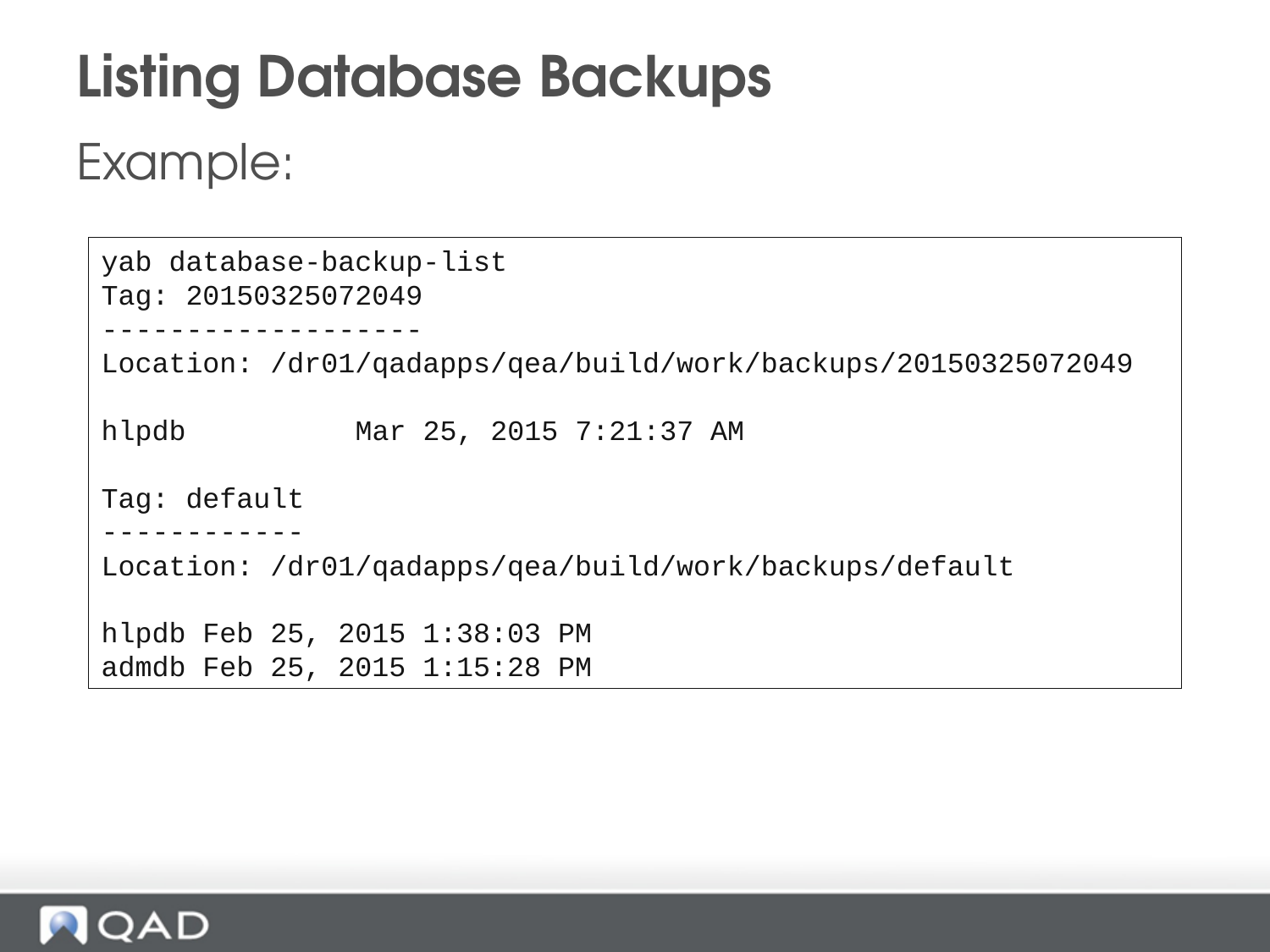

# Listing Database Backups
Example:
yab database-backup-list
Tag: 20150325072049
-------------------
Location: /dr01/qadapps/qea/build/work/backups/20150325072049

hlpdb 		Mar 25, 2015 7:21:37 AM

Tag: default
------------
Location: /dr01/qadapps/qea/build/work/backups/default

hlpdb Feb 25, 2015 1:38:03 PM
admdb Feb 25, 2015 1:15:28 PM